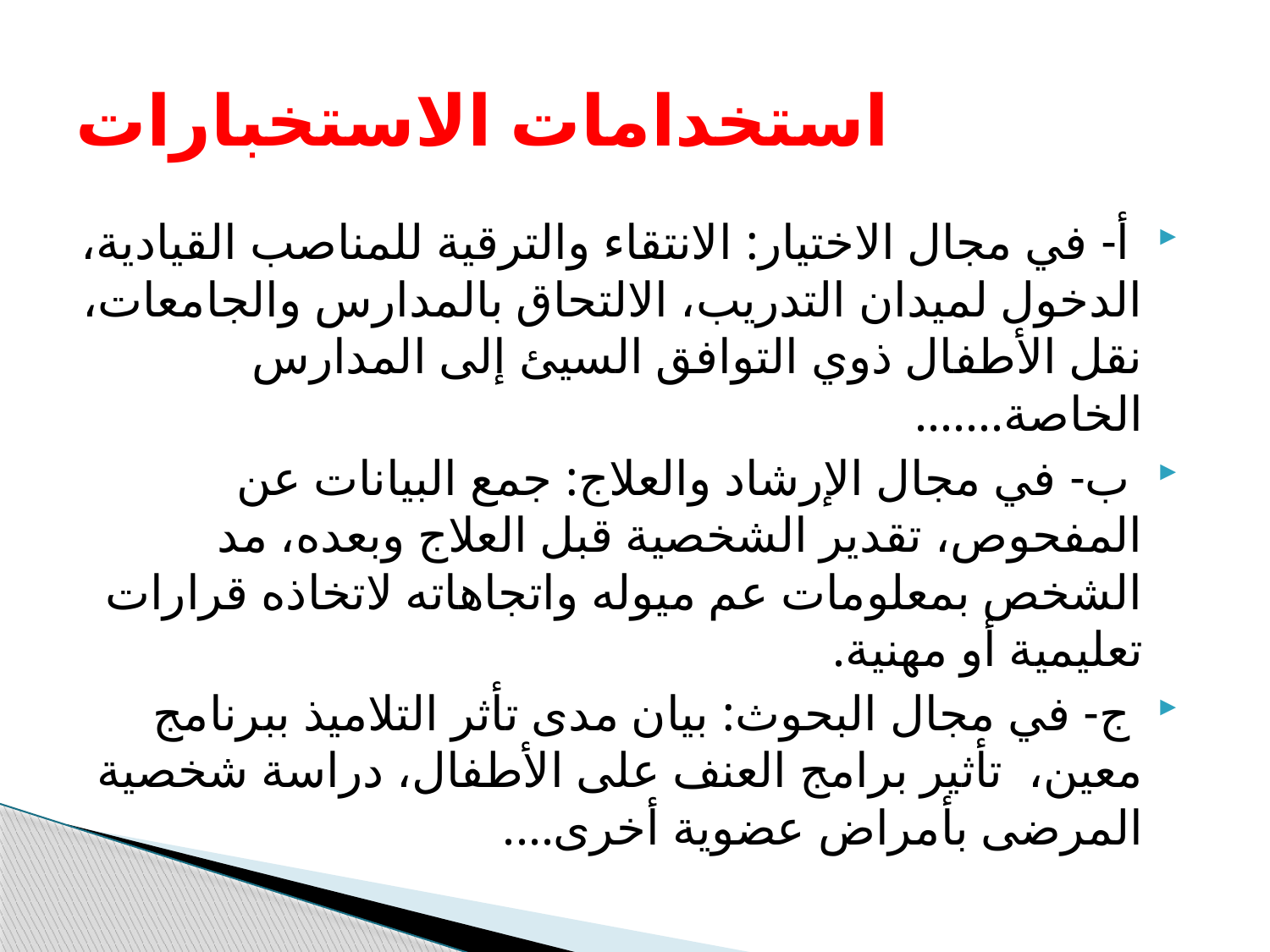

# استخدامات الاستخبارات
 أ- في مجال الاختيار: الانتقاء والترقية للمناصب القيادية، الدخول لميدان التدريب، الالتحاق بالمدارس والجامعات، نقل الأطفال ذوي التوافق السيئ إلى المدارس الخاصة.......
 ب- في مجال الإرشاد والعلاج: جمع البيانات عن المفحوص، تقدير الشخصية قبل العلاج وبعده، مد الشخص بمعلومات عم ميوله واتجاهاته لاتخاذه قرارات تعليمية أو مهنية.
 ج- في مجال البحوث: بيان مدى تأثر التلاميذ ببرنامج معين،  تأثير برامج العنف على الأطفال، دراسة شخصية المرضى بأمراض عضوية أخرى....